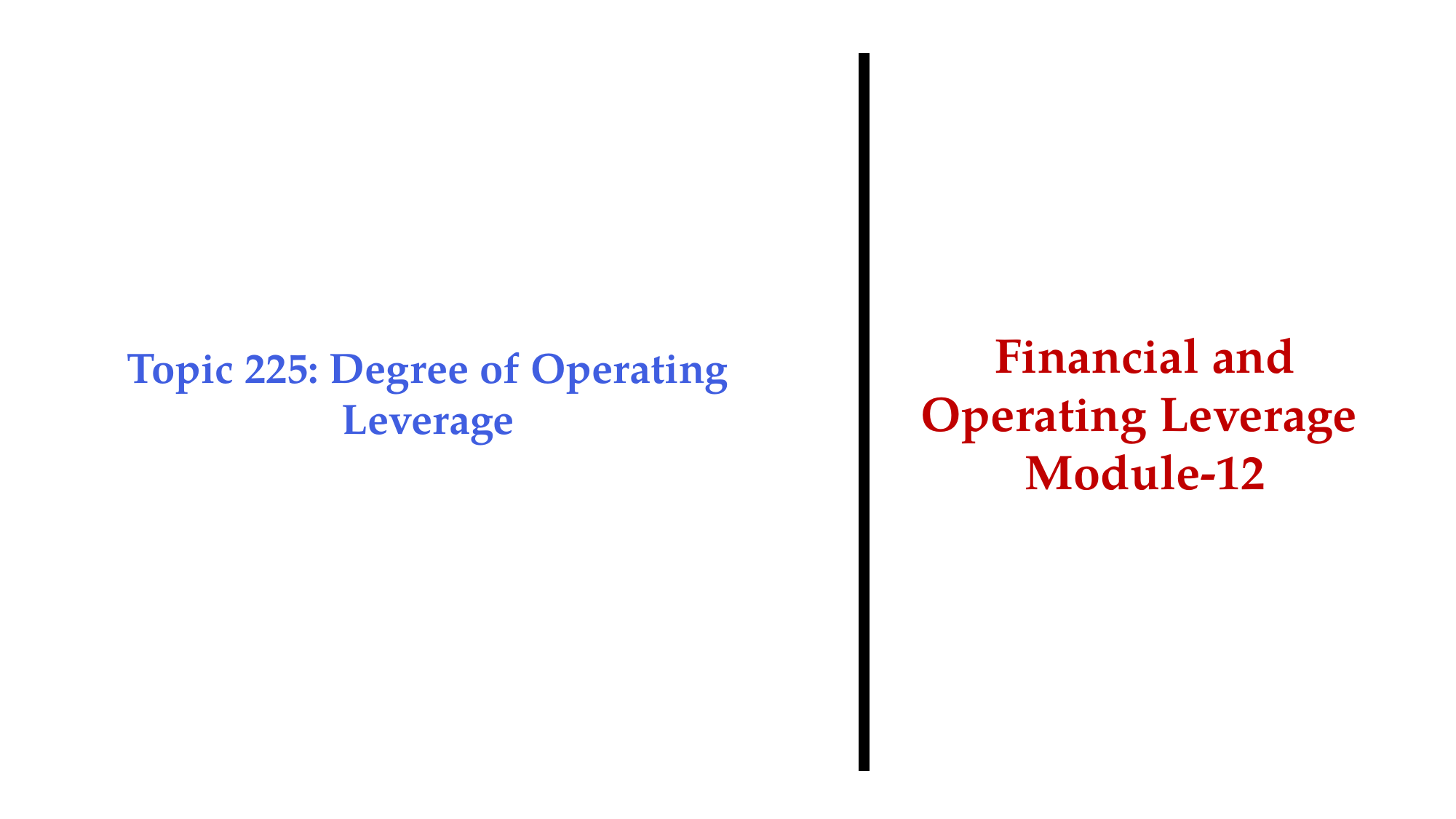

Topic 225: Degree of Operating Leverage
Financial and Operating Leverage
Module-12